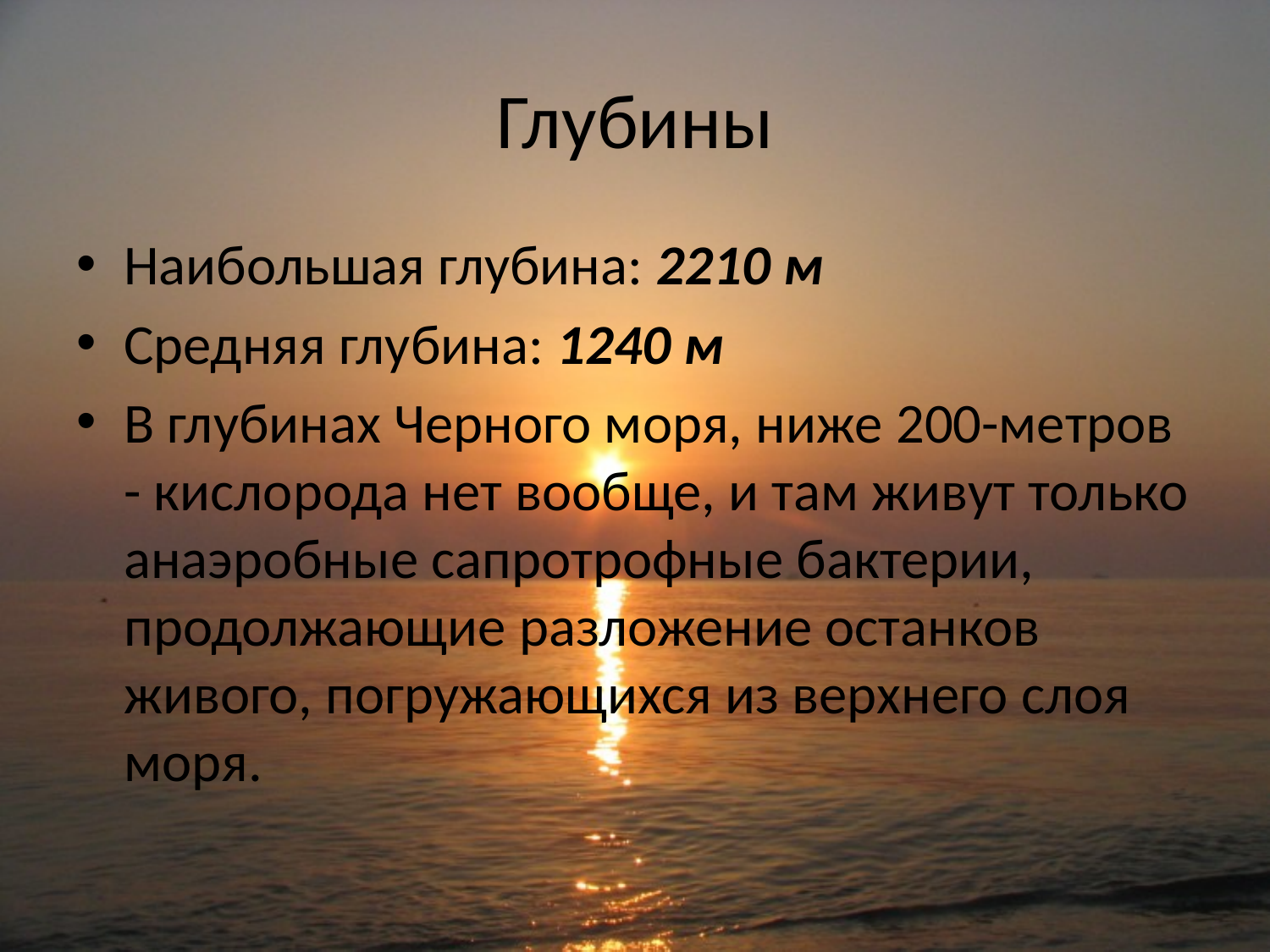

# Глубины
Наибольшая глубина: 2210 м
Средняя глубина: 1240 м
В глубинах Черного моря, ниже 200-метров - кислорода нет вообще, и там живут только анаэробные сапротрофные бактерии, продолжающие разложение останков живого, погружающихся из верхнего слоя моря.